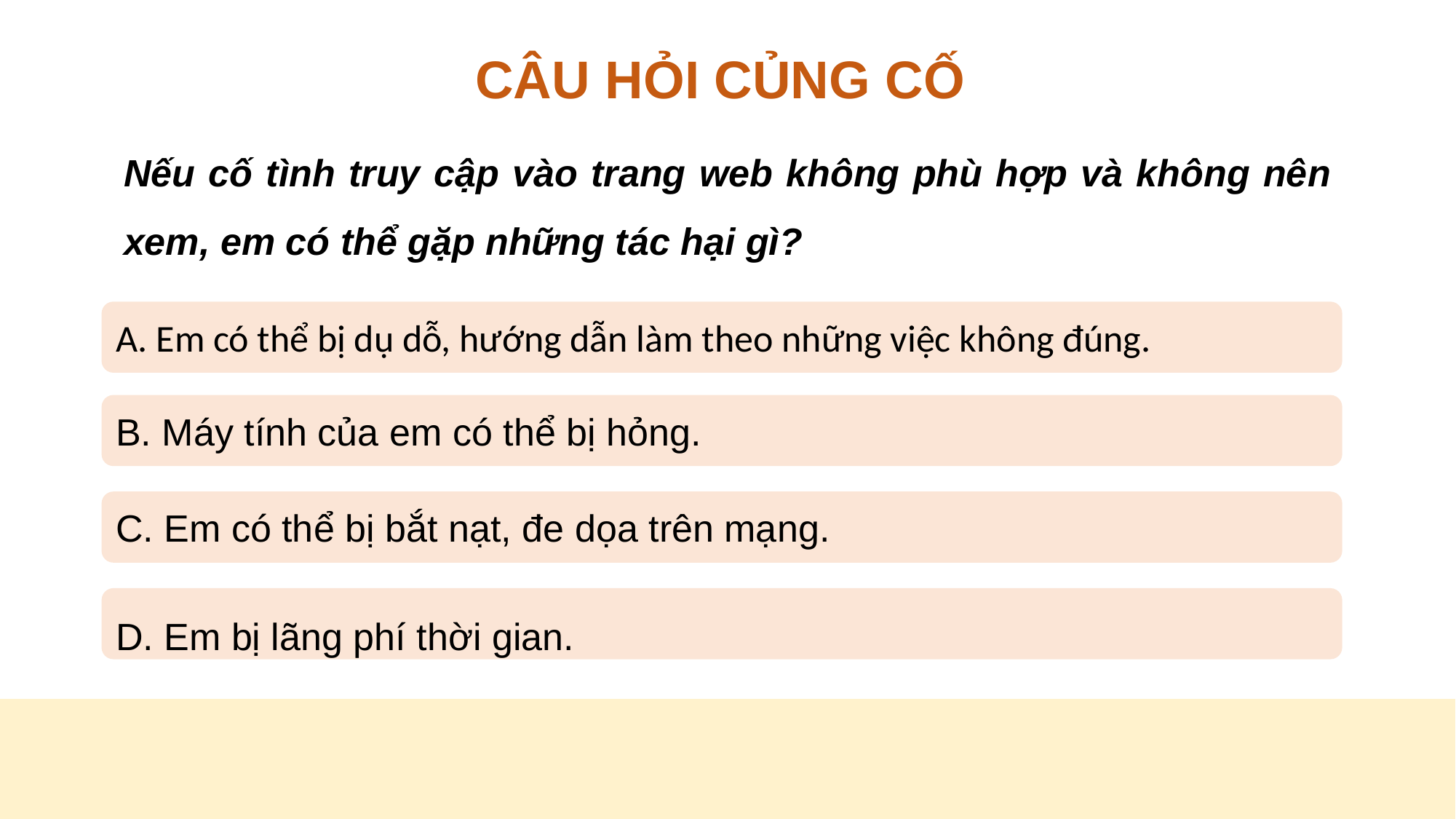

CÂU HỎI CỦNG CỐ
Nếu cố tình truy cập vào trang web không phù hợp và không nên xem, em có thể gặp những tác hại gì?
A. Em có thể bị dụ dỗ, hướng dẫn làm theo những việc không đúng.
B. Máy tính của em có thể bị hỏng.
C. Em có thể bị bắt nạt, đe dọa trên mạng.
D. Em bị lãng phí thời gian.